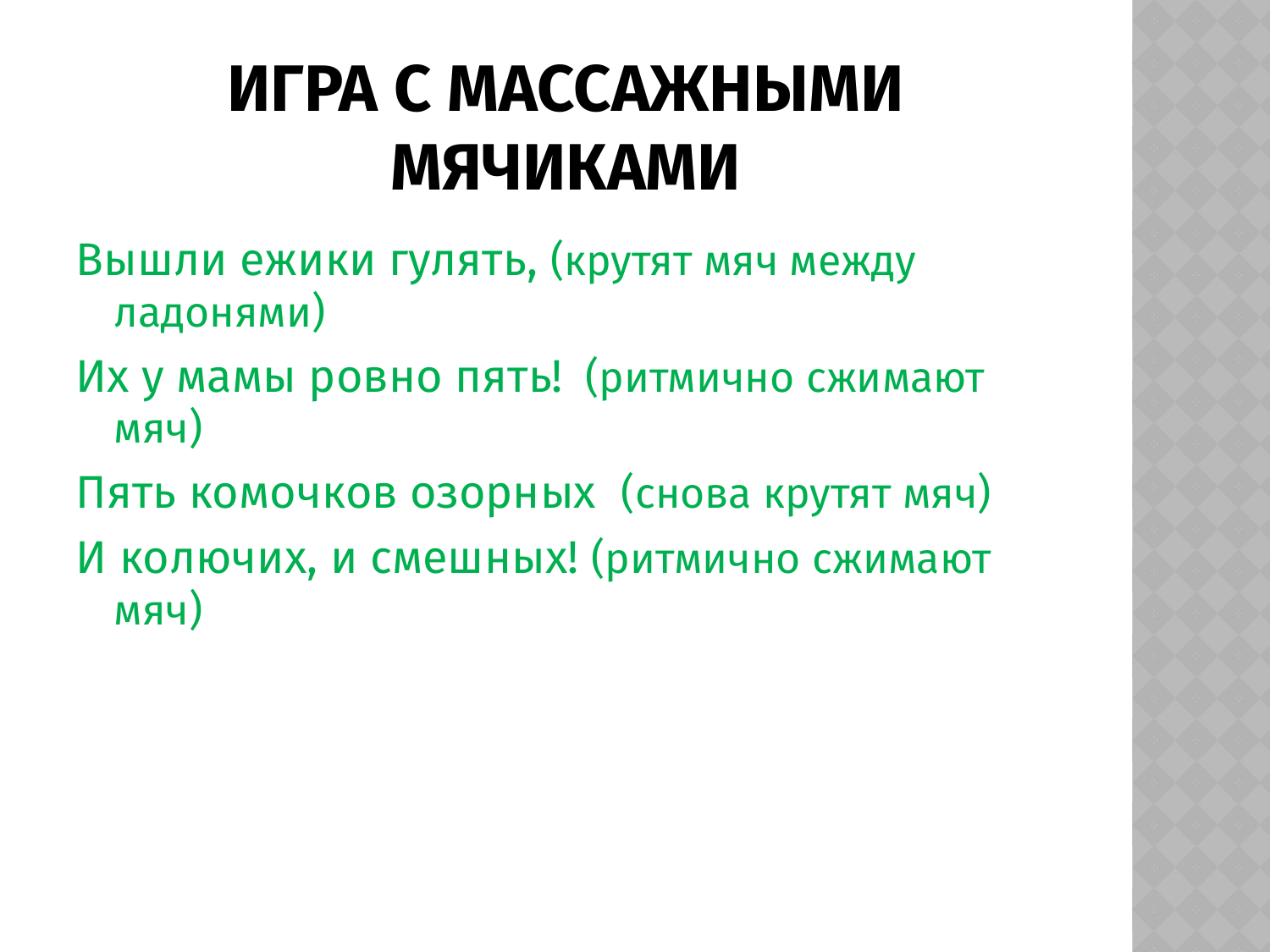

# Игра с массажными мячиками
Вышли ежики гулять, (крутят мяч между ладонями)
Их у мамы ровно пять!  (ритмично сжимают мяч)
Пять комочков озорных  (снова крутят мяч)
И колючих, и смешных! (ритмично сжимают мяч)